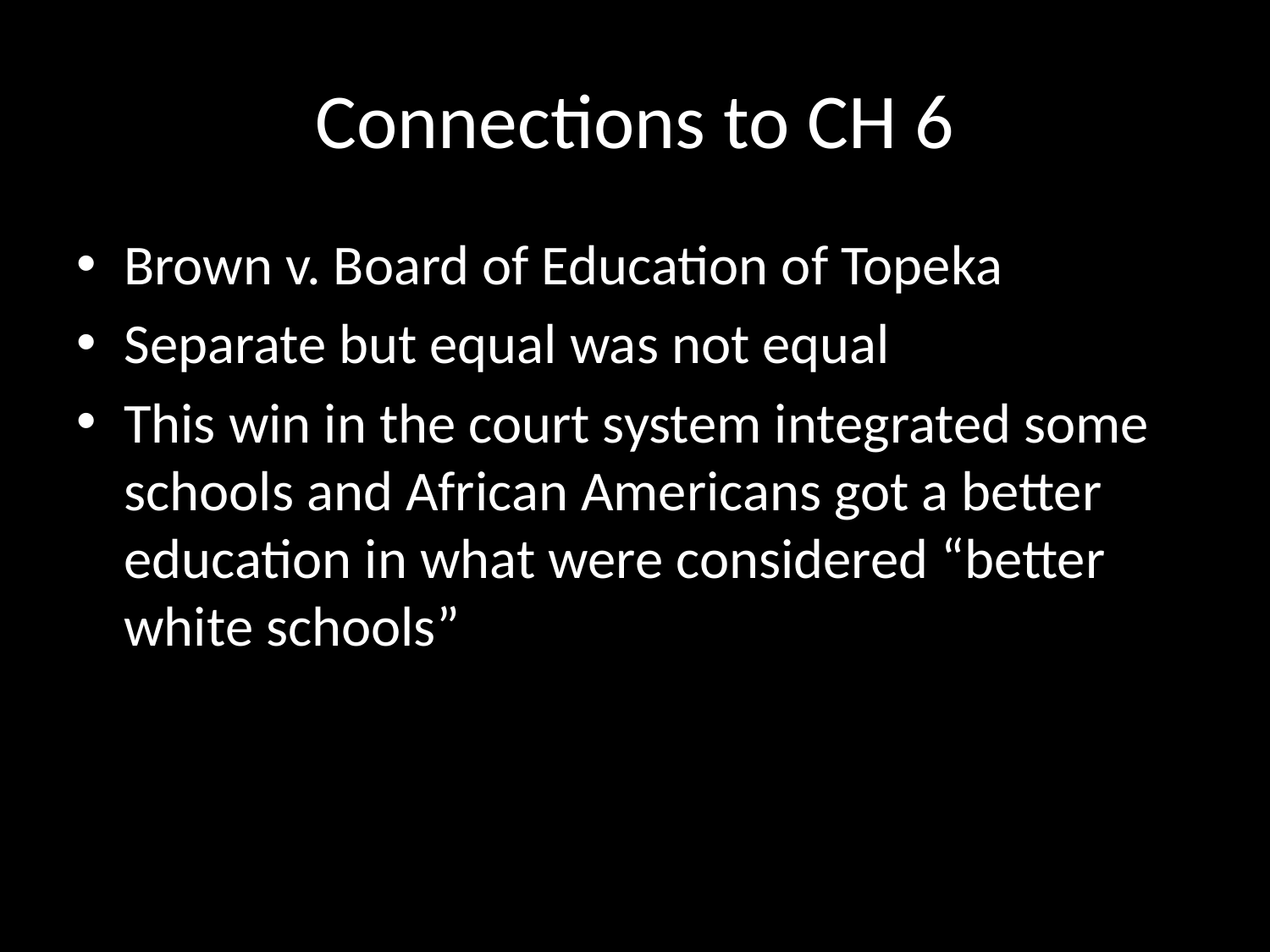

# Connections to CH 6
Brown v. Board of Education of Topeka
Separate but equal was not equal
This win in the court system integrated some schools and African Americans got a better education in what were considered “better white schools”